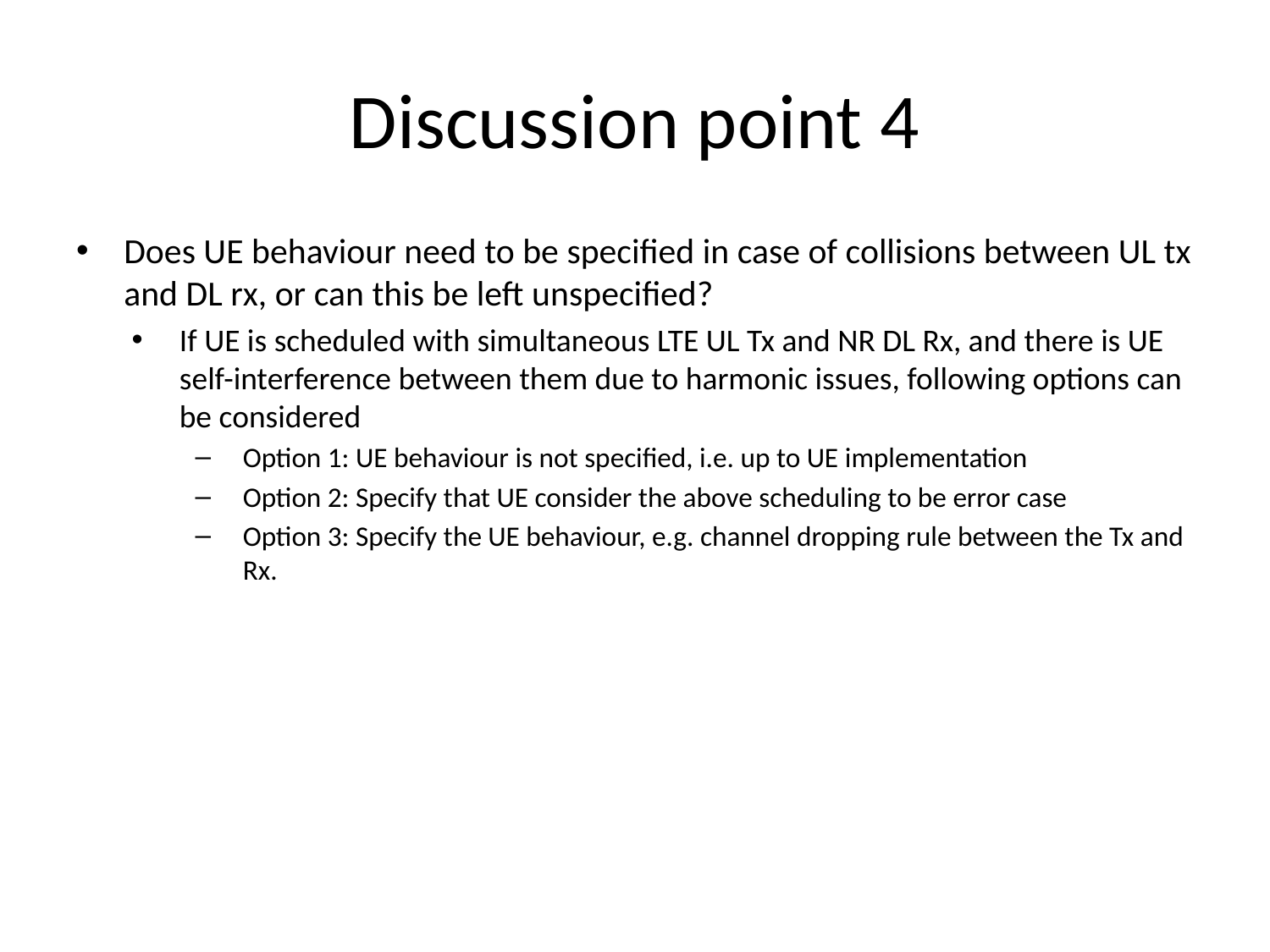

# Discussion point 4
Does UE behaviour need to be specified in case of collisions between UL tx and DL rx, or can this be left unspecified?
If UE is scheduled with simultaneous LTE UL Tx and NR DL Rx, and there is UE self-interference between them due to harmonic issues, following options can be considered
Option 1: UE behaviour is not specified, i.e. up to UE implementation
Option 2: Specify that UE consider the above scheduling to be error case
Option 3: Specify the UE behaviour, e.g. channel dropping rule between the Tx and Rx.